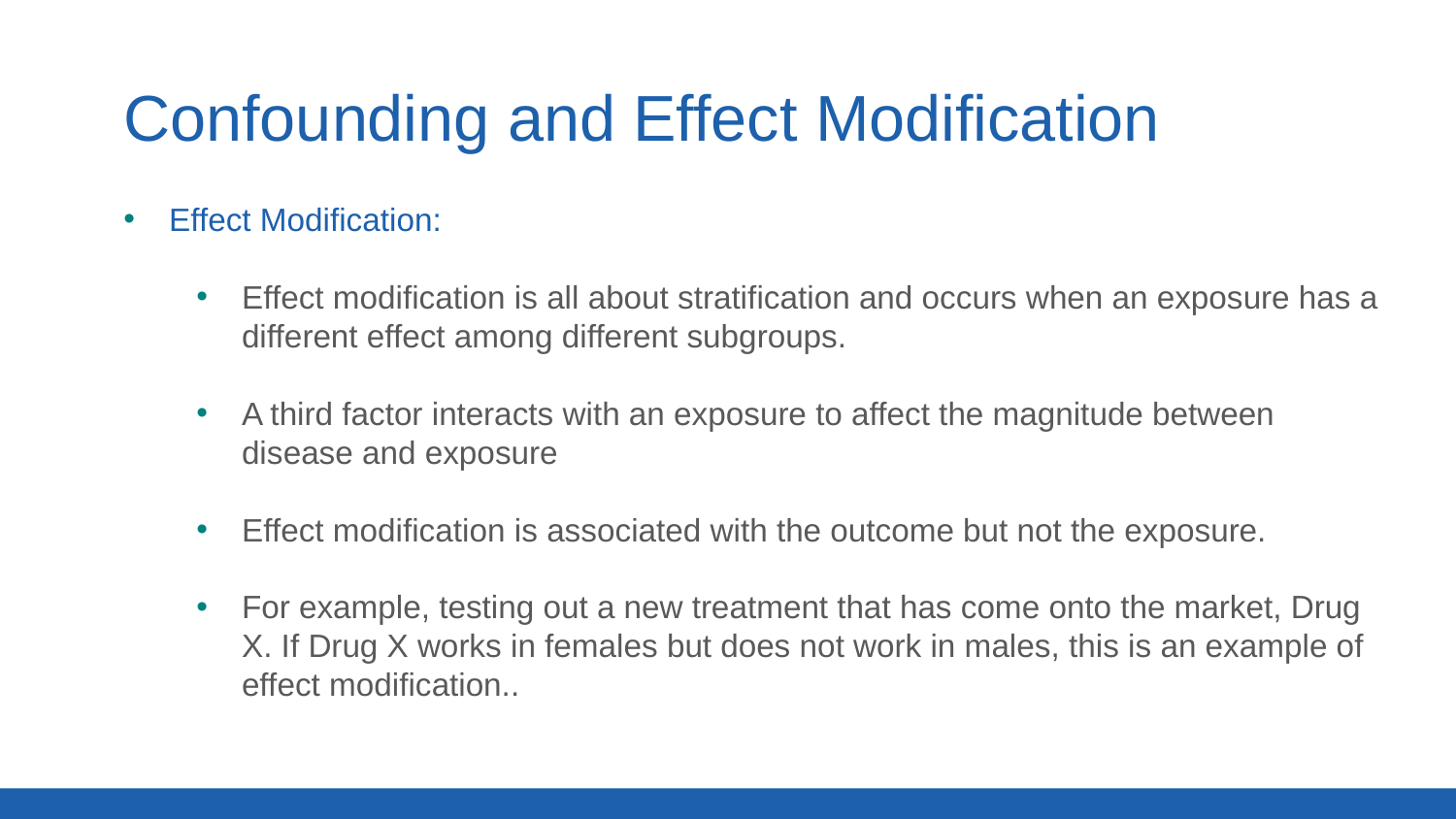

Confounding and Effect Modification
Effect Modification:

Effect modification is all about stratification and occurs when an exposure has a different effect among different subgroups.

A third factor interacts with an exposure to affect the magnitude between disease and exposure

Effect modification is associated with the outcome but not the exposure.

For example, testing out a new treatment that has come onto the market, Drug X. If Drug X works in females but does not work in males, this is an example of effect modification..